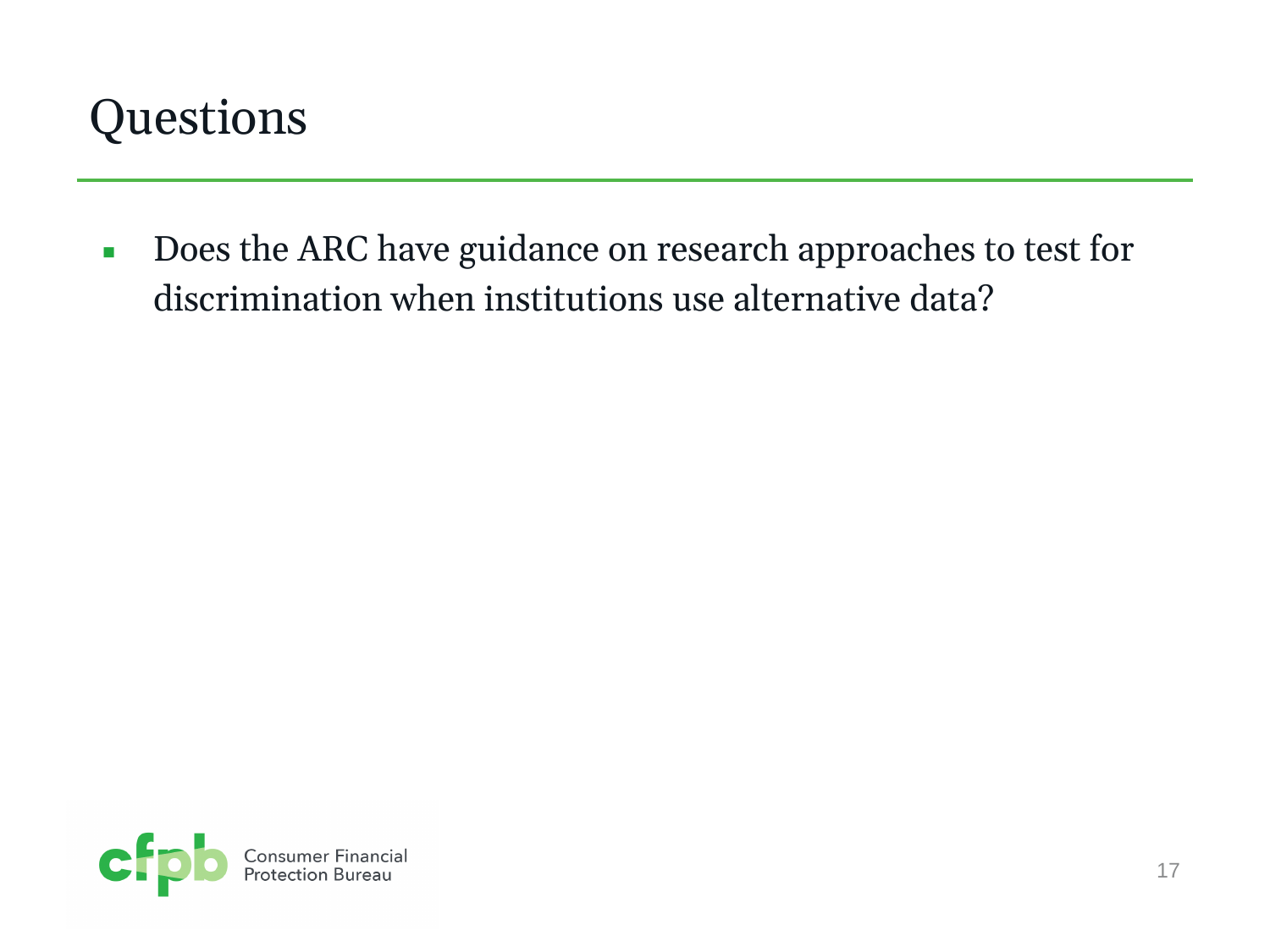

# Questions
Does the ARC have guidance on research approaches to test for discrimination when institutions use alternative data?

17